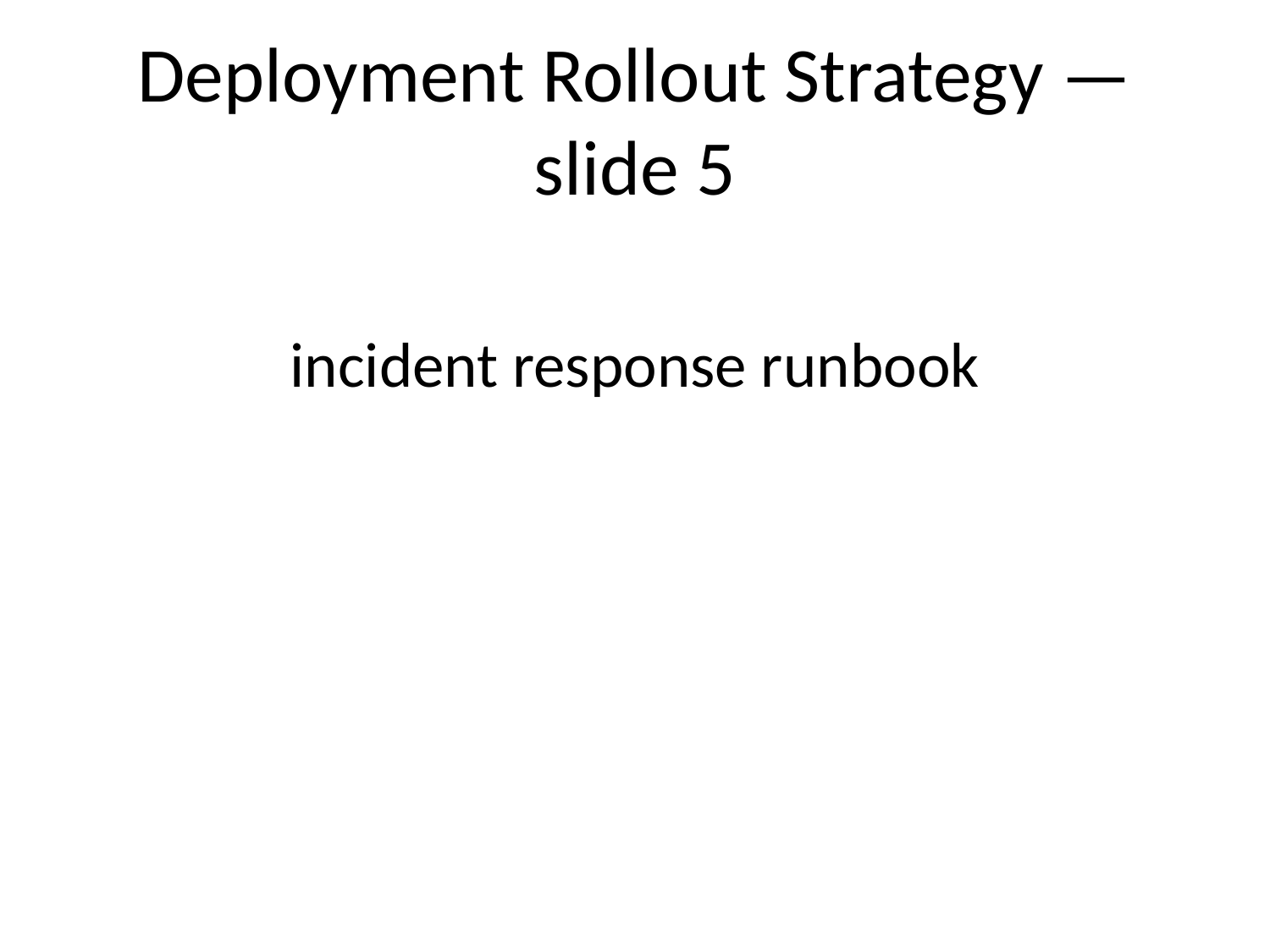

# Deployment Rollout Strategy — slide 5
incident response runbook